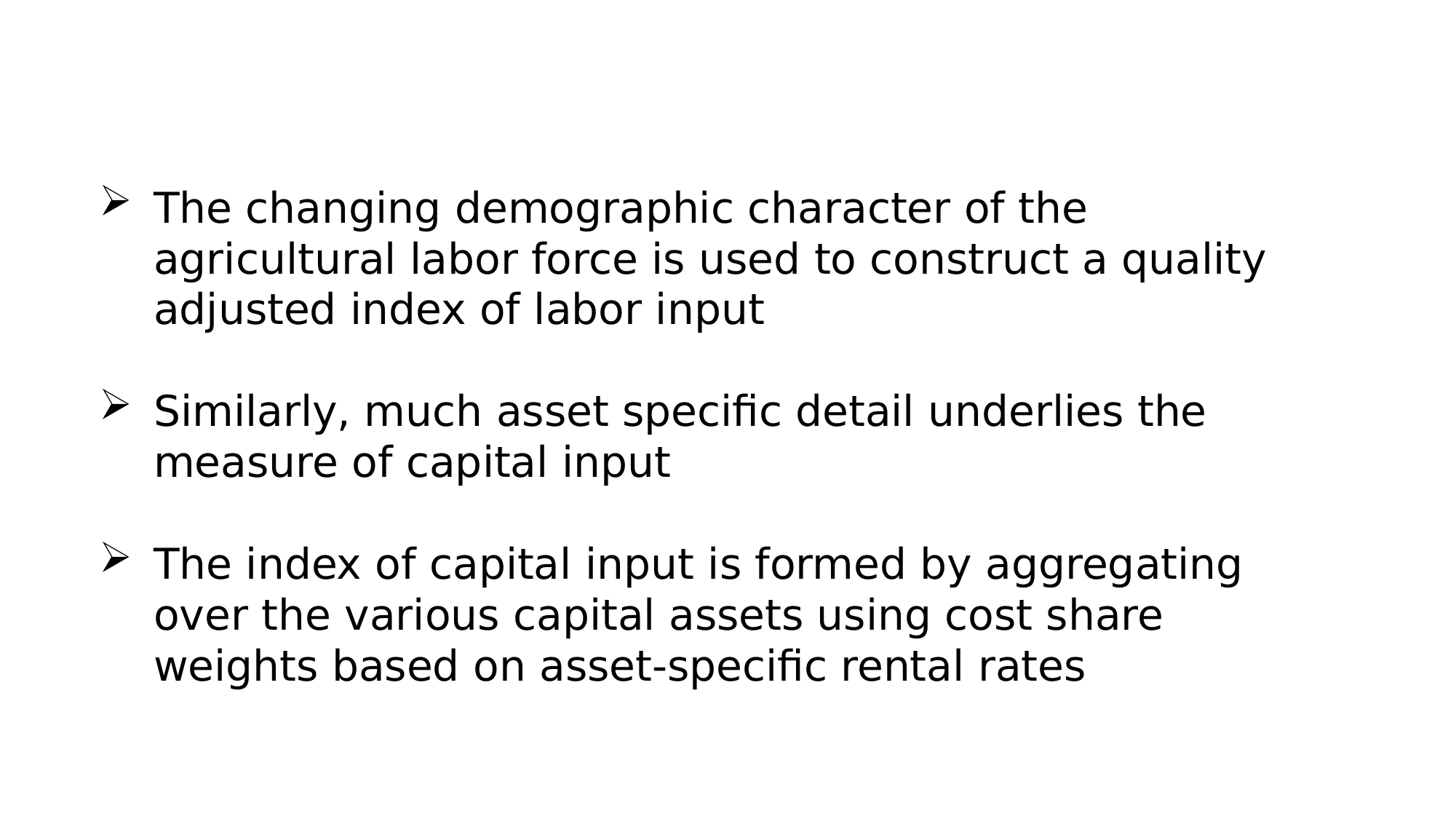

The changing demographic character of the agricultural labor force is used to construct a quality adjusted index of labor input

Similarly, much asset specific detail underlies the measure of capital input

The index of capital input is formed by aggregating over the various capital assets using cost share weights based on asset-specific rental rates